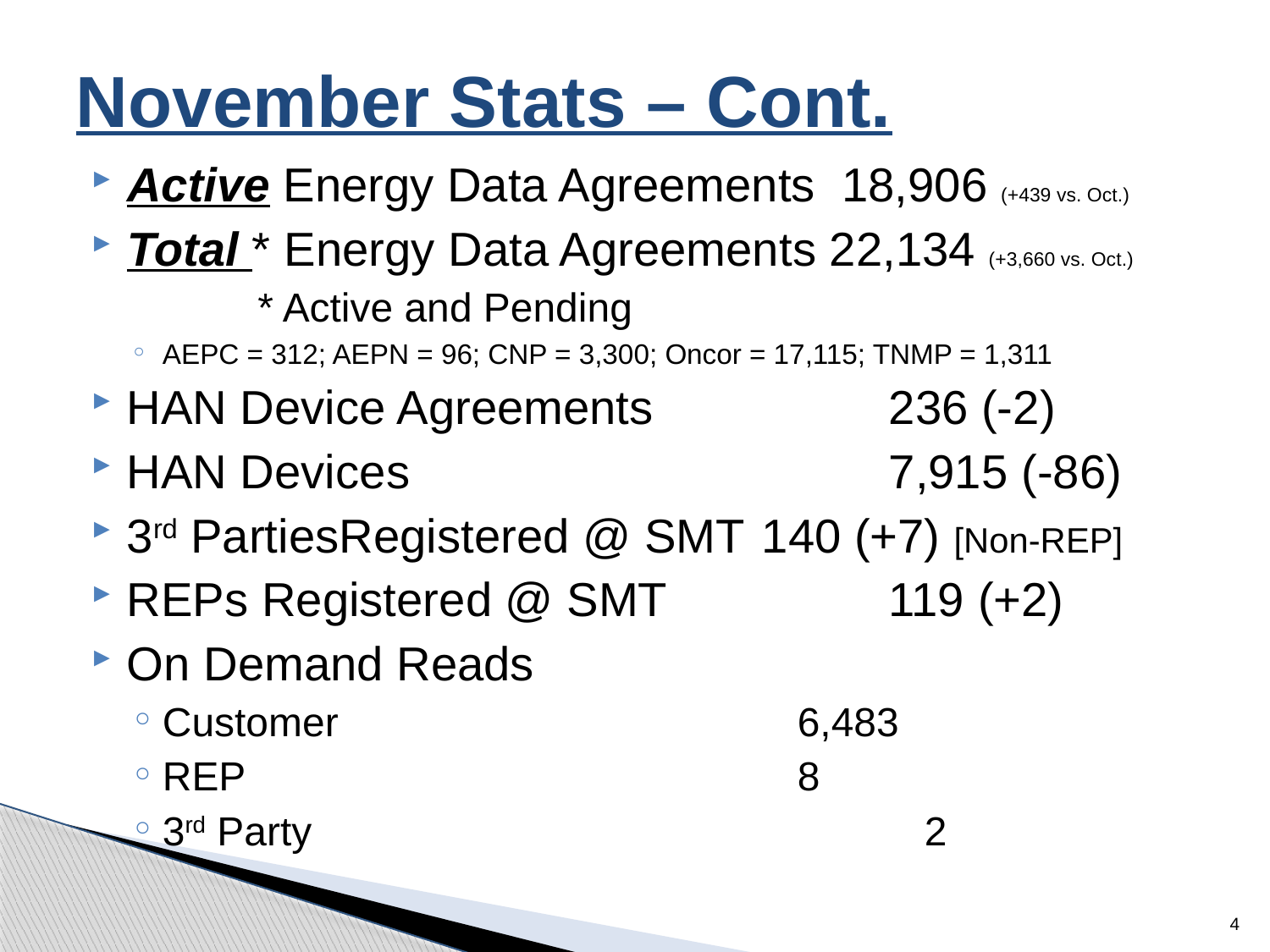

# November Stats – Cont.
Active Energy Data Agreements  18,906 (+439 vs. Oct.)
Total * Energy Data Agreements 22,134 (+3,660 vs. Oct.)
	* Active and Pending
AEPC = 312; AEPN = 96; CNP = 3,300; Oncor = 17,115; TNMP = 1,311
HAN Device Agreements		236 (-2)
HAN Devices				7,915 (-86)
3rd PartiesRegistered @ SMT	140 (+7) [Non-REP]
REPs Registered @ SMT		119 (+2)
On Demand Reads
Customer				6,483
REP					8
3rd Party					2
4